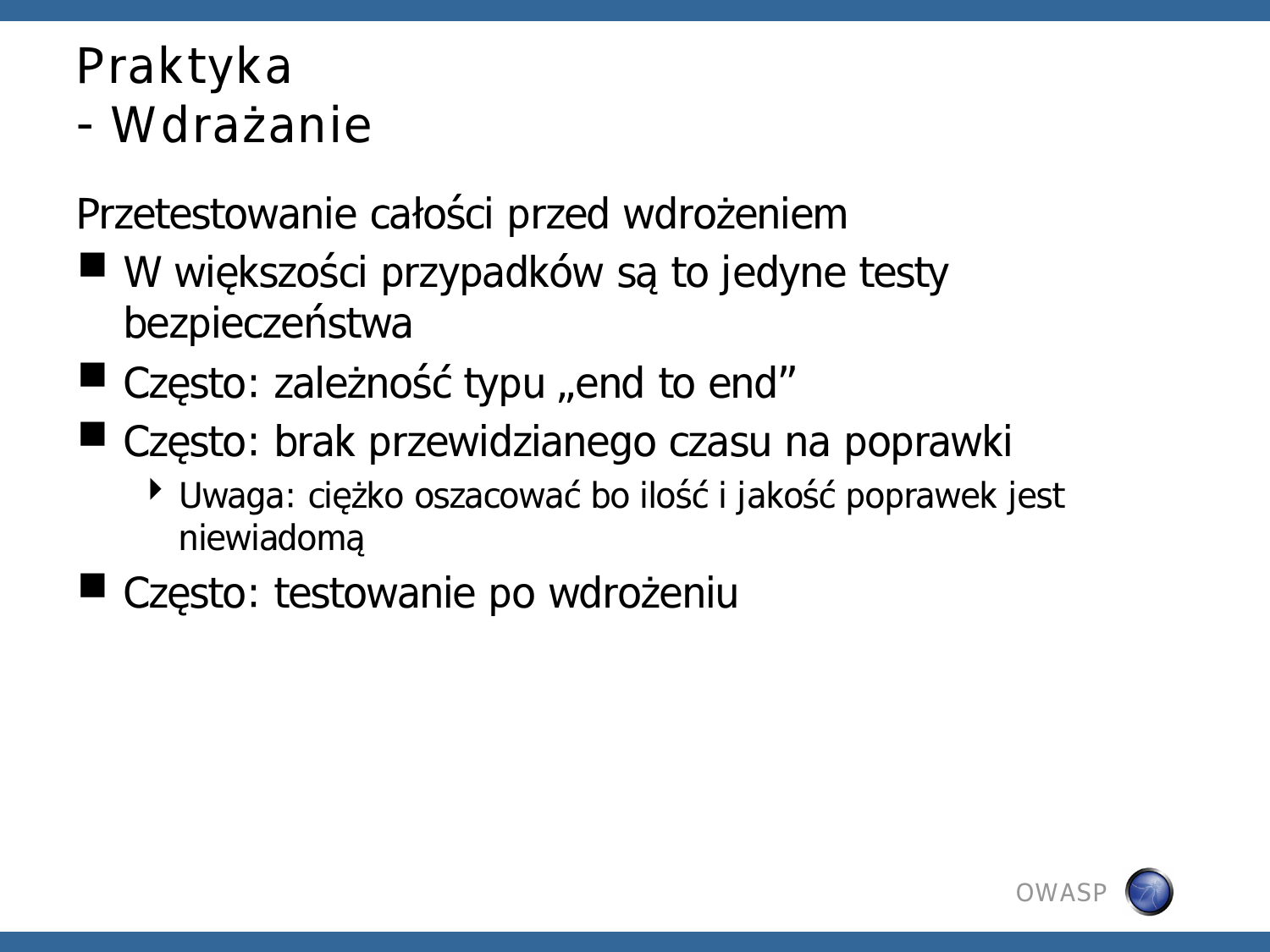

# Praktyka - Wdrażanie
Przetestowanie całości przed wdrożeniem
W większości przypadków są to jedyne testy bezpieczeństwa
Często: zależność typu „end to end”
Często: brak przewidzianego czasu na poprawki
Uwaga: ciężko oszacować bo ilość i jakość poprawek jest niewiadomą
Często: testowanie po wdrożeniu